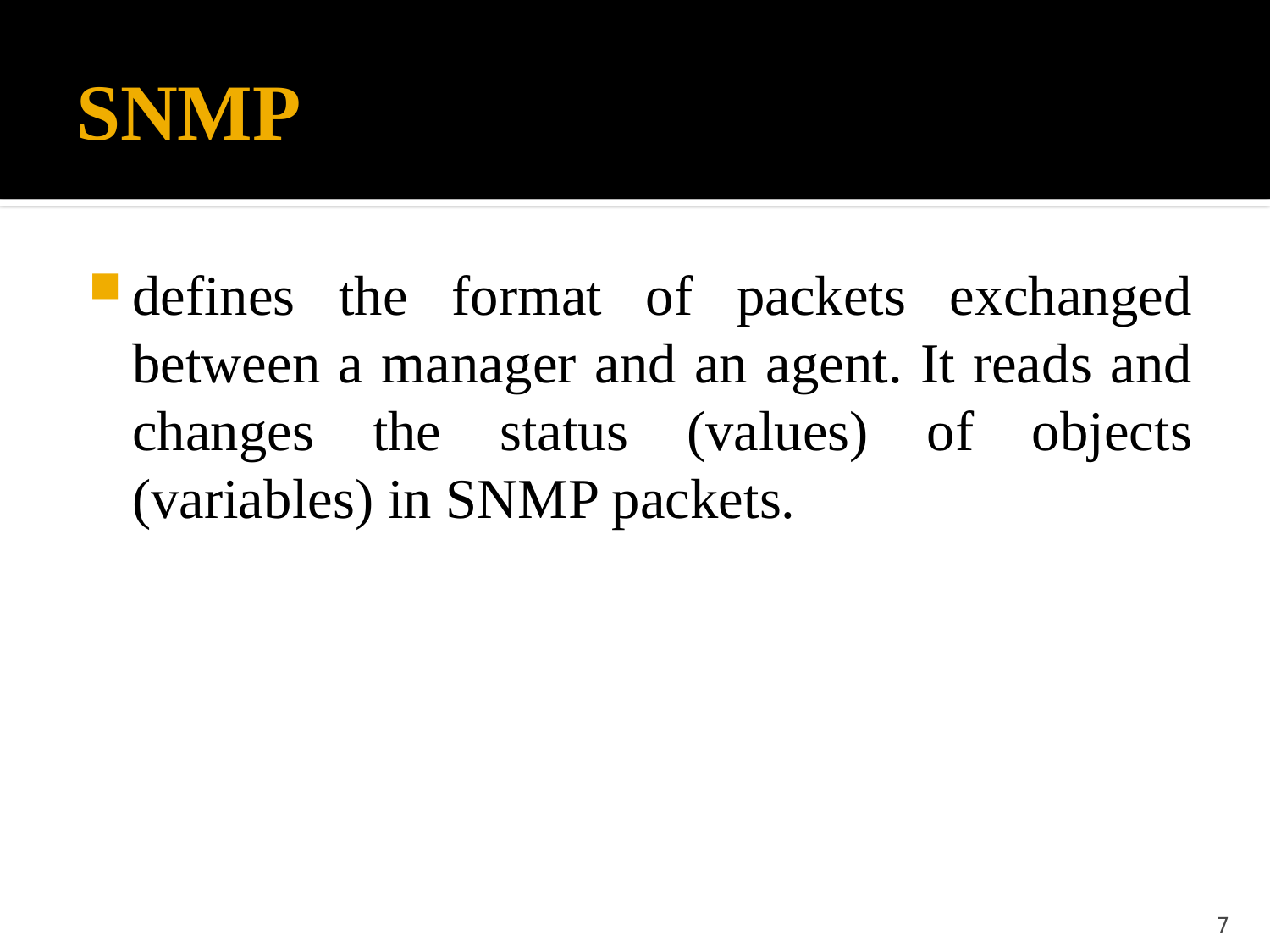

# SNMP
defines the format of packets exchanged between a manager and an agent. It reads and changes the status (values) of objects (variables) in SNMP packets.

7